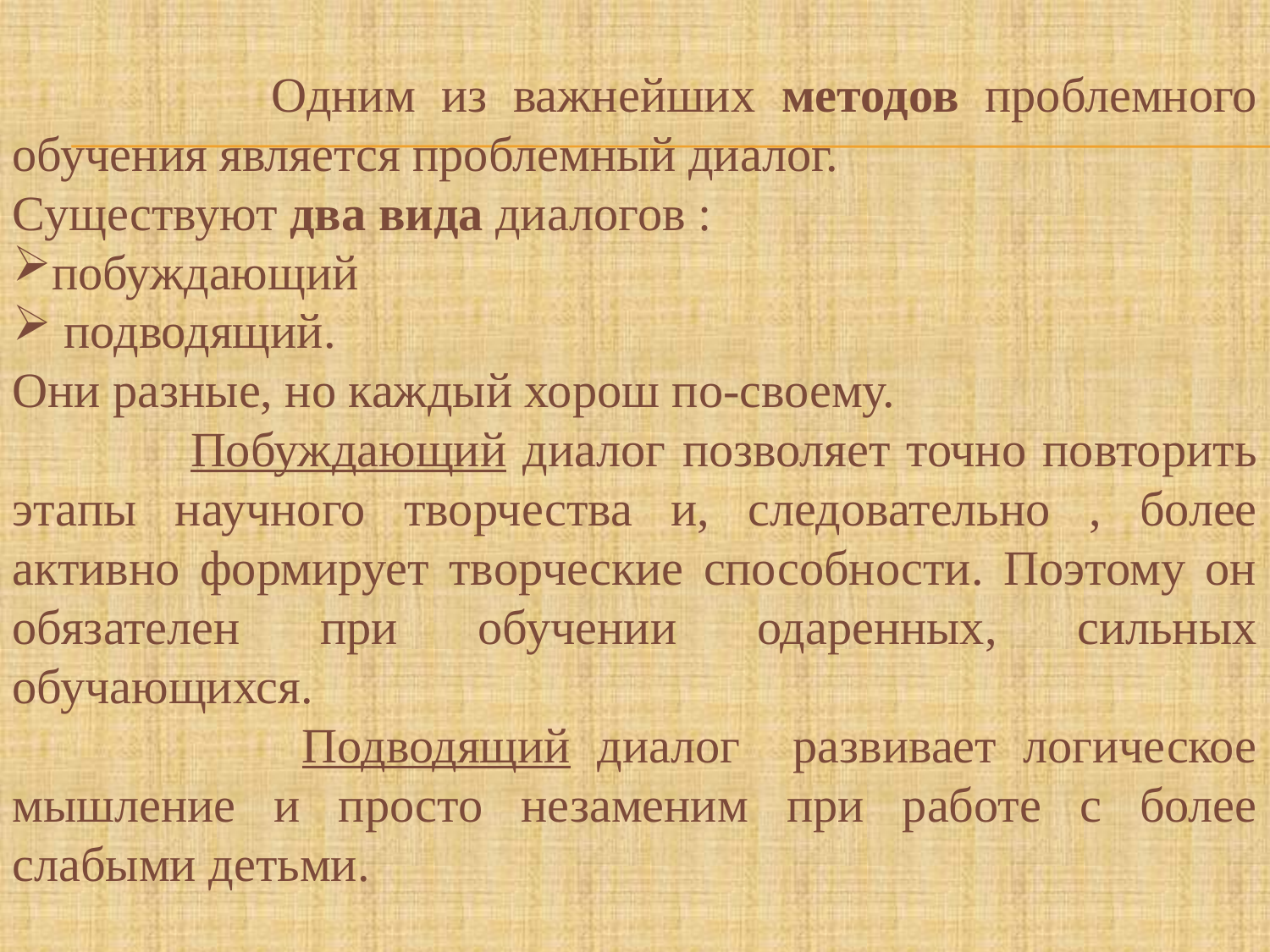

Одним из важнейших методов проблемного обучения является проблемный диалог.
Существуют два вида диалогов :
побуждающий
 подводящий.
Они разные, но каждый хорош по-своему.
           Побуждающий диалог позволяет точно повторить этапы научного творчества и, следовательно , более активно формирует творческие способности. Поэтому он обязателен при обучении одаренных, сильных обучающихся.
           Подводящий диалог  развивает логическое мышление и просто незаменим при работе с более слабыми детьми.